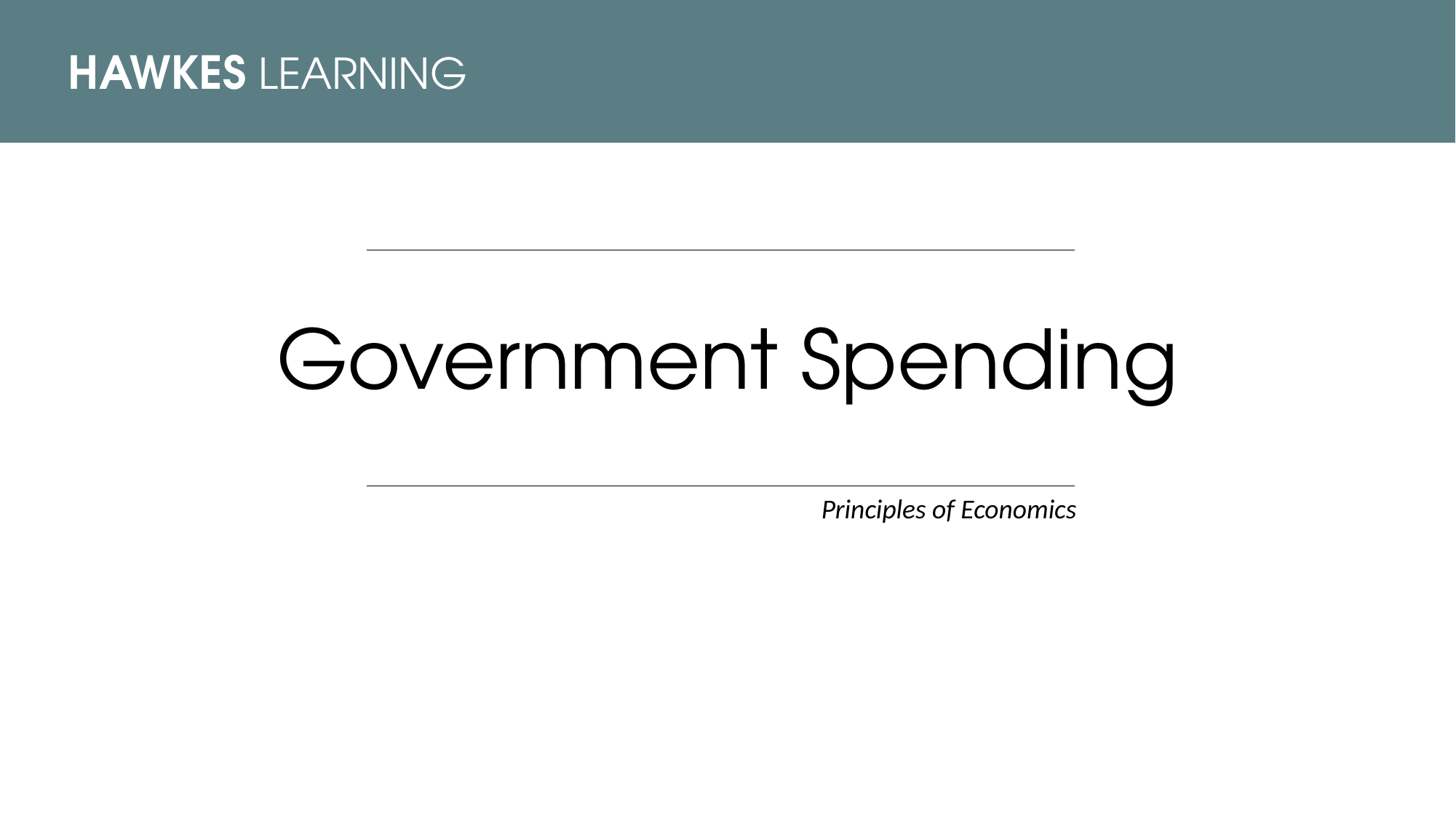

HAWKES LEARNING
Government Spending
Principles of Economics